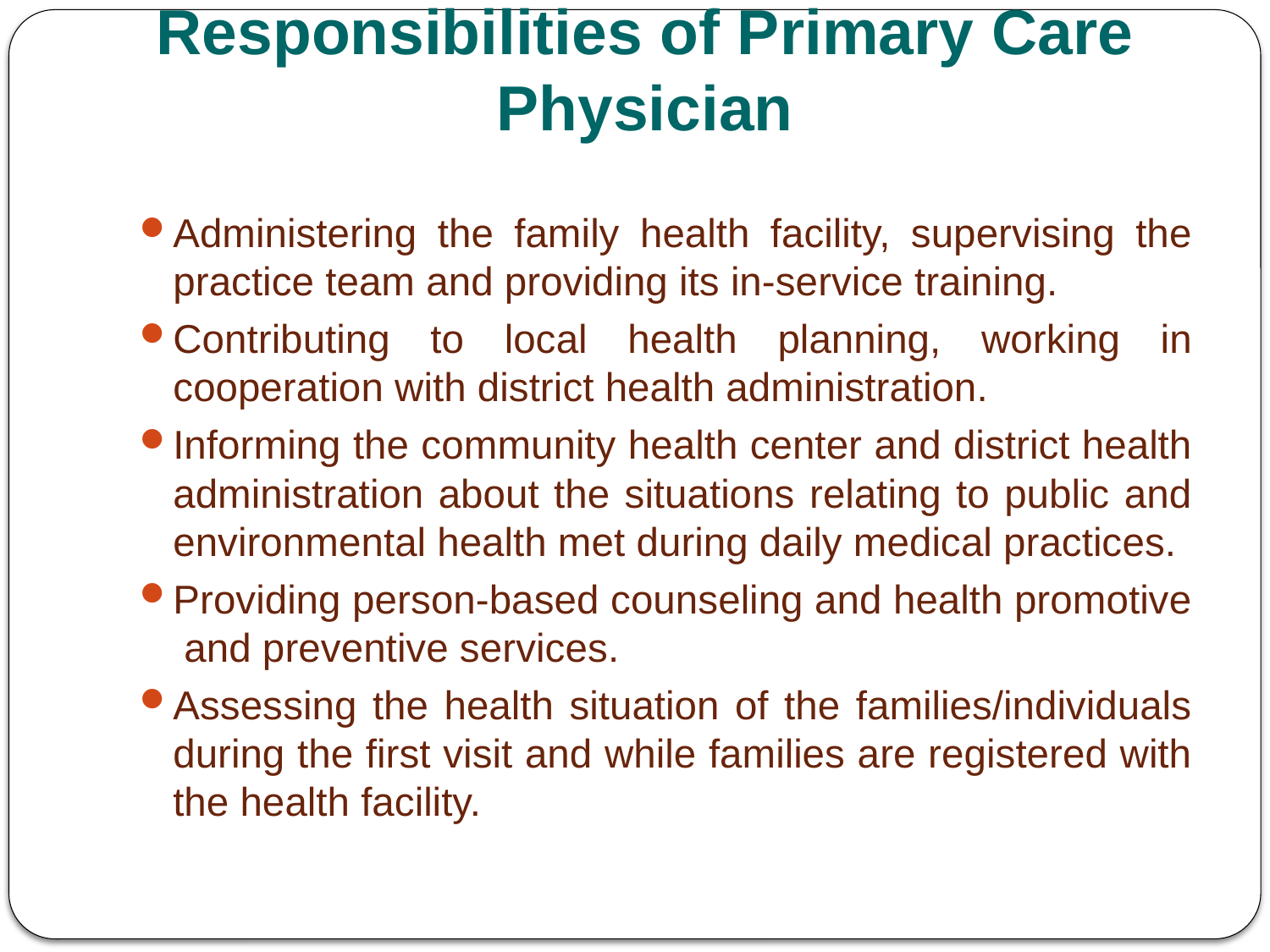

# Responsibilities of Primary Care Physician
Administering the family health facility, supervising the practice team and providing its in-service training.
Contributing to local health planning, working in cooperation with district health administration.
Informing the community health center and district health administration about the situations relating to public and environmental health met during daily medical practices.
Providing person-based counseling and health promotive  and preventive services.
Assessing the health situation of the families/individuals during the first visit and while families are registered with the health facility.